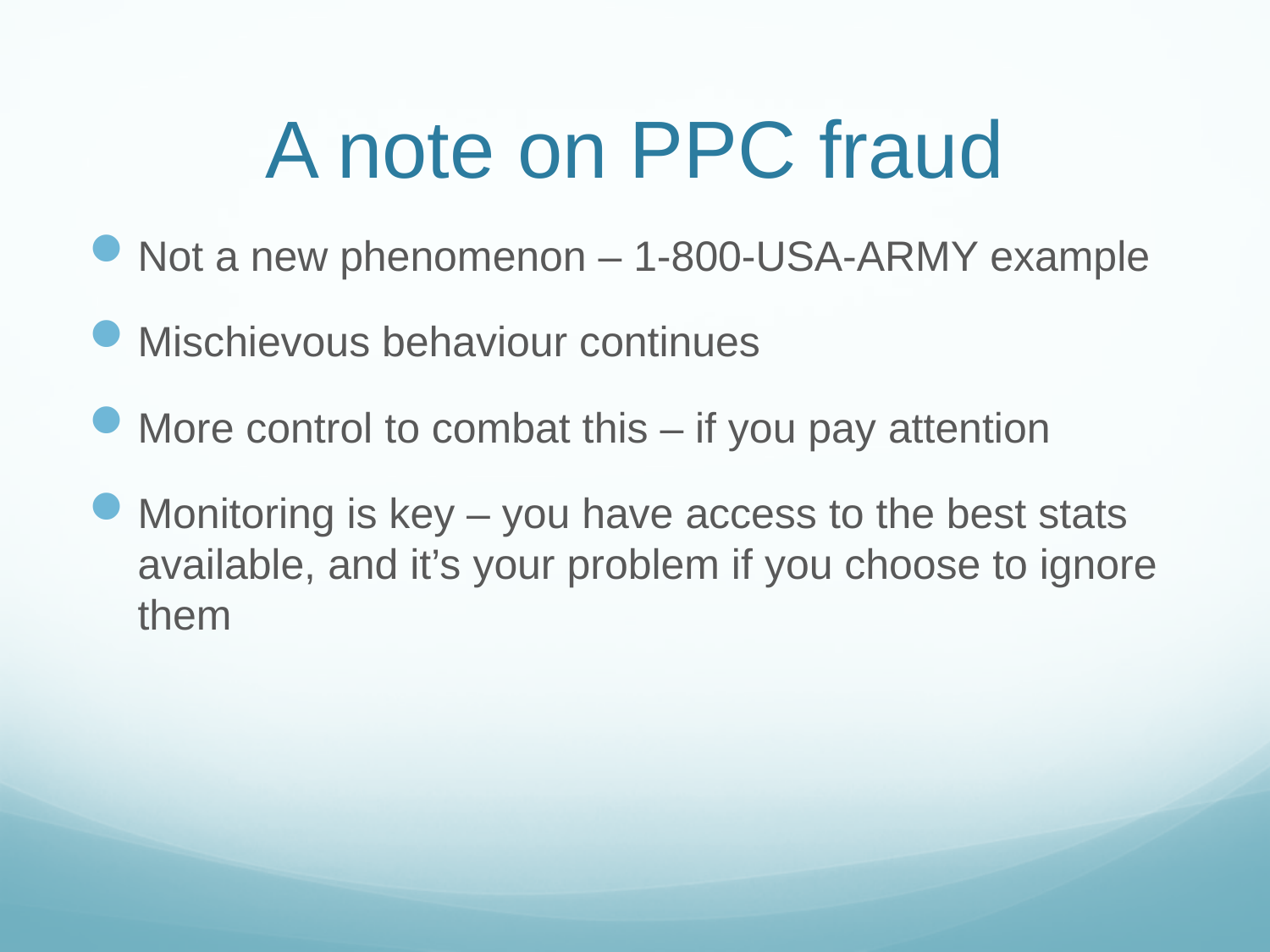

# A note on PPC fraud
Not a new phenomenon – 1-800-USA-ARMY example
Mischievous behaviour continues
More control to combat this – if you pay attention
Monitoring is key – you have access to the best stats available, and it’s your problem if you choose to ignore them